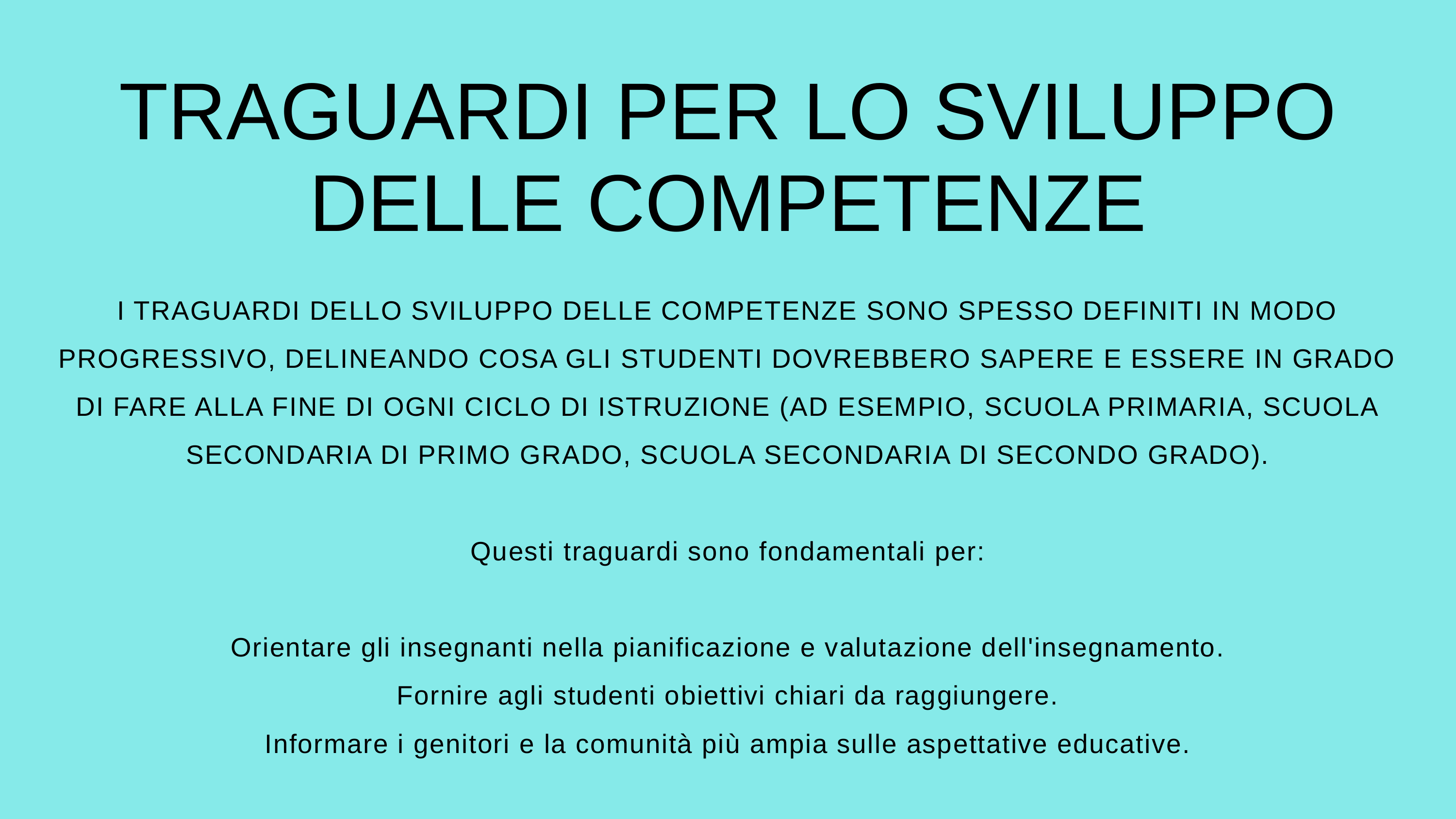

TRAGUARDI PER LO SVILUPPO DELLE COMPETENZE
I TRAGUARDI DELLO SVILUPPO DELLE COMPETENZE SONO SPESSO DEFINITI IN MODO PROGRESSIVO, DELINEANDO COSA GLI STUDENTI DOVREBBERO SAPERE E ESSERE IN GRADO DI FARE ALLA FINE DI OGNI CICLO DI ISTRUZIONE (AD ESEMPIO, SCUOLA PRIMARIA, SCUOLA SECONDARIA DI PRIMO GRADO, SCUOLA SECONDARIA DI SECONDO GRADO).

Questi traguardi sono fondamentali per:

Orientare gli insegnanti nella pianificazione e valutazione dell'insegnamento.
Fornire agli studenti obiettivi chiari da raggiungere.
Informare i genitori e la comunità più ampia sulle aspettative educative.